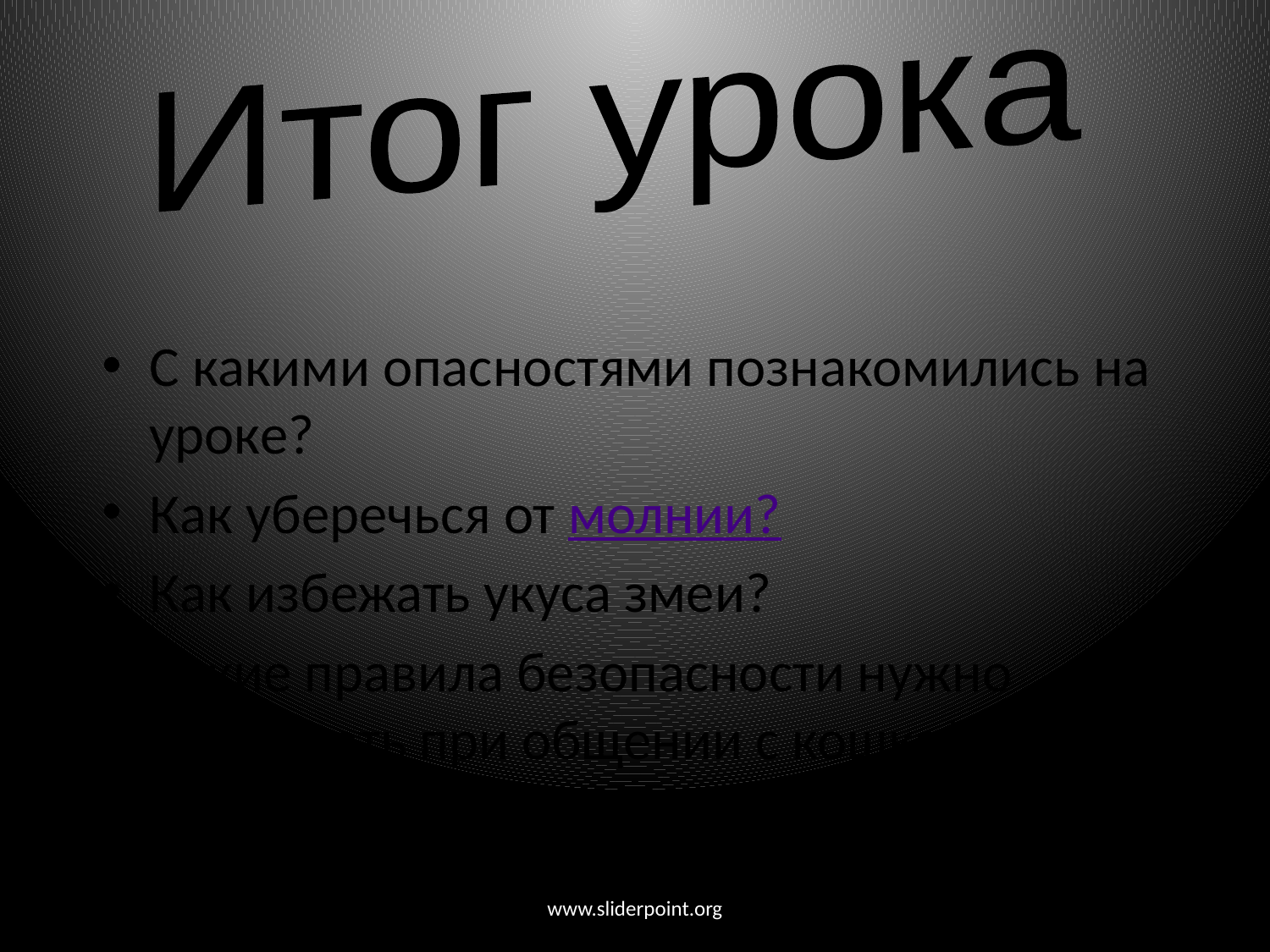

Итог урока
С какими опасностями познакомились на уроке?
Как уберечься от молнии?
Как избежать укуса змеи?
Какие правила безопасности нужно соблюдать при общении с кошкой и собакой?

www.sliderpoint.org